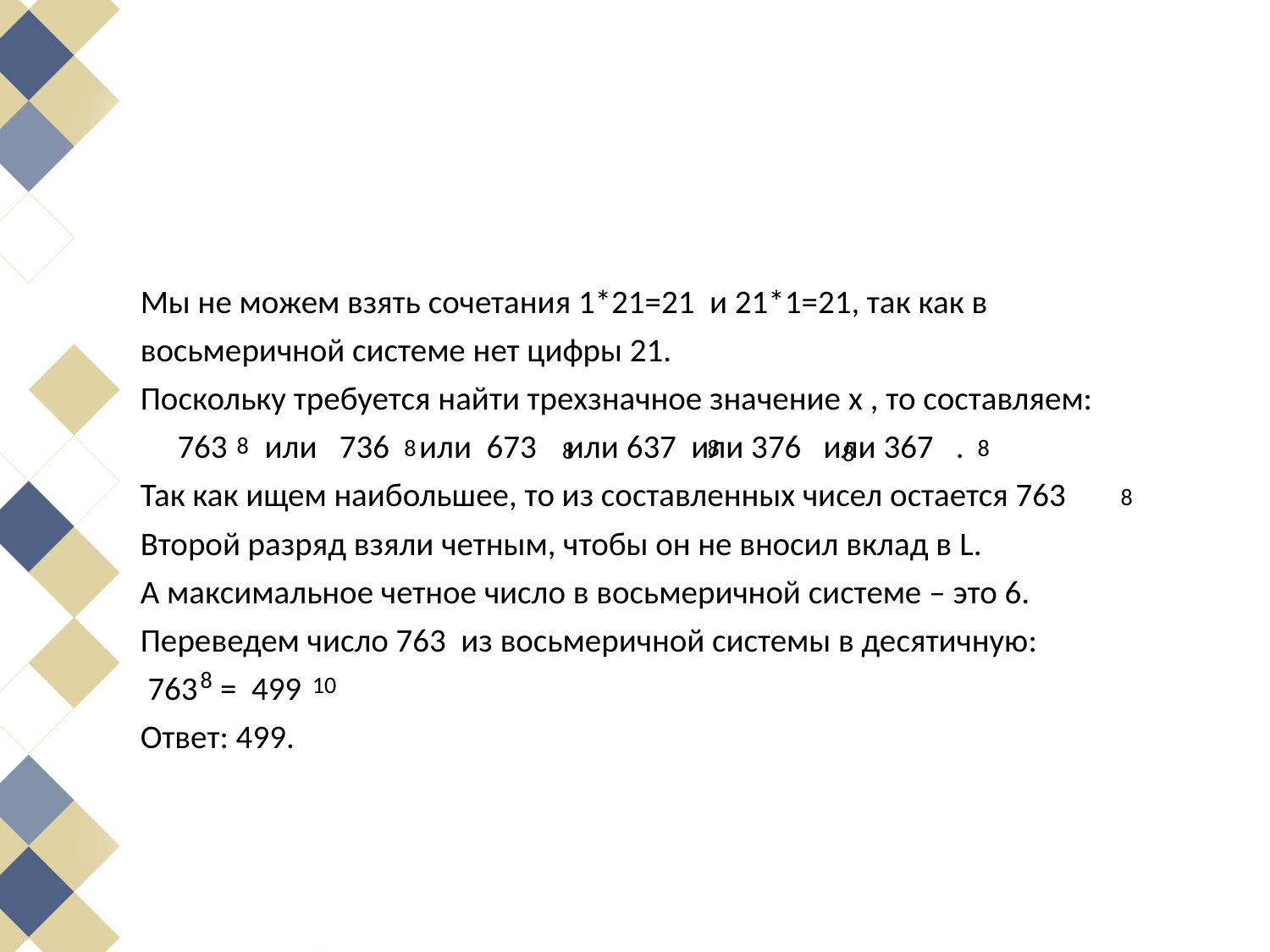

Мы не можем взять сочетания 1*21=21  и 21*1=21, так как в
восьмеричной системе нет цифры 21.
Поскольку требуется найти трехзначное значение x , то составляем:
     763     или   736    или  673    или 637  или 376   или 367   .
Так как ищем наибольшее, то из составленных чисел остается 763
Второй разряд взяли четным, чтобы он не вносил вклад в L.
А максимальное четное число в восьмеричной системе – это 6.
Переведем число 763  из восьмеричной системы в десятичную:
 763   =  499
Ответ: 499.

8
8
8
8
8
8
8
8
10